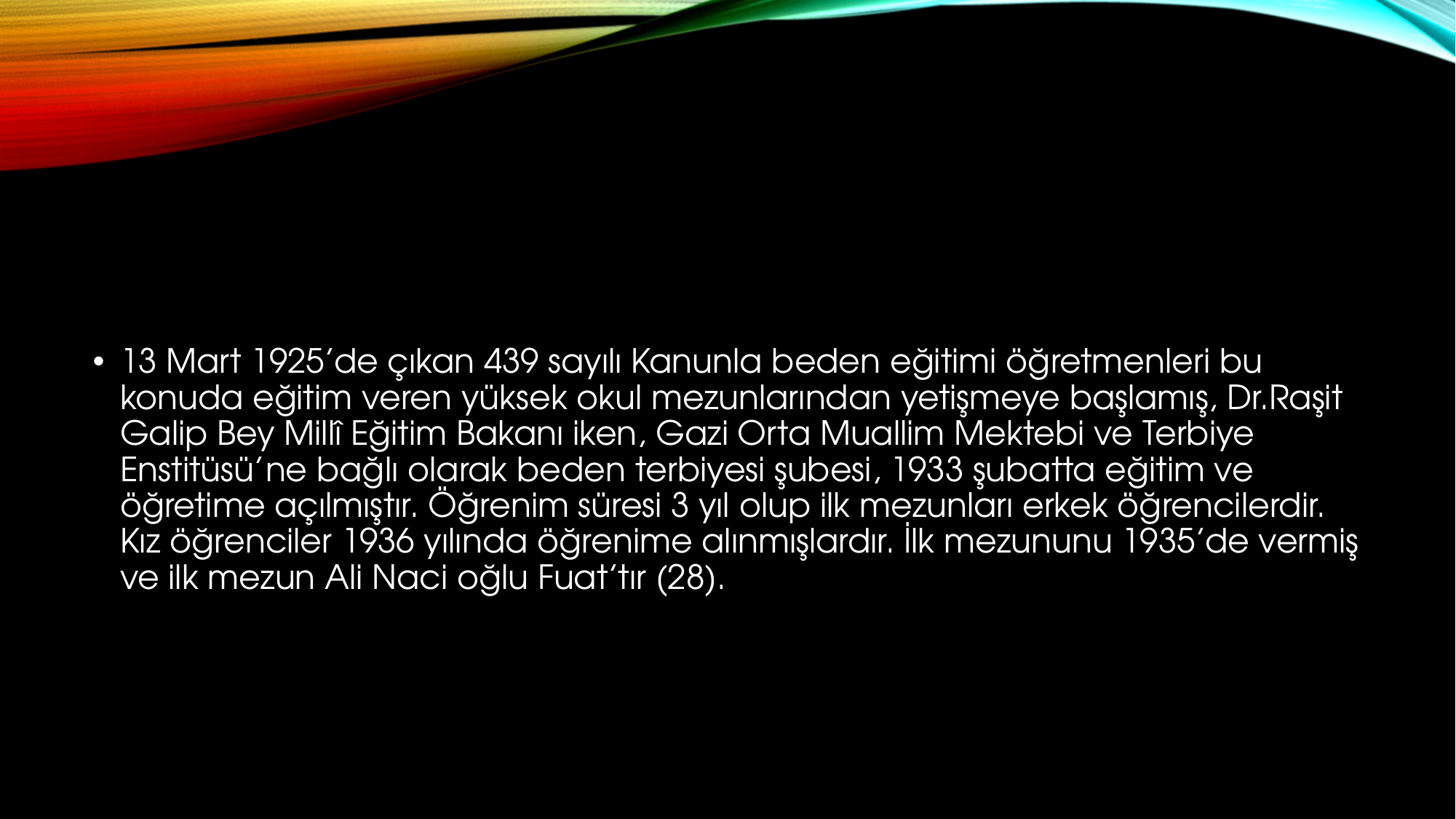

#
13 Mart 1925’de çıkan 439 sayılı Kanunla beden eğitimi öğretmenleri bu konuda eğitim veren yüksek okul mezunlarından yetişmeye başlamış, Dr.Raşit Galip Bey Millî Eğitim Bakanı iken, Gazi Orta Muallim Mektebi ve Terbiye Enstitüsü’ne bağlı olarak beden terbiyesi şubesi, 1933 şubatta eğitim ve öğretime açılmıştır. Öğrenim süresi 3 yıl olup ilk mezunları erkek öğrencilerdir. Kız öğrenciler 1936 yılında öğrenime alınmışlardır. İlk mezununu 1935’de vermiş ve ilk mezun Ali Naci oğlu Fuat’tır (28).